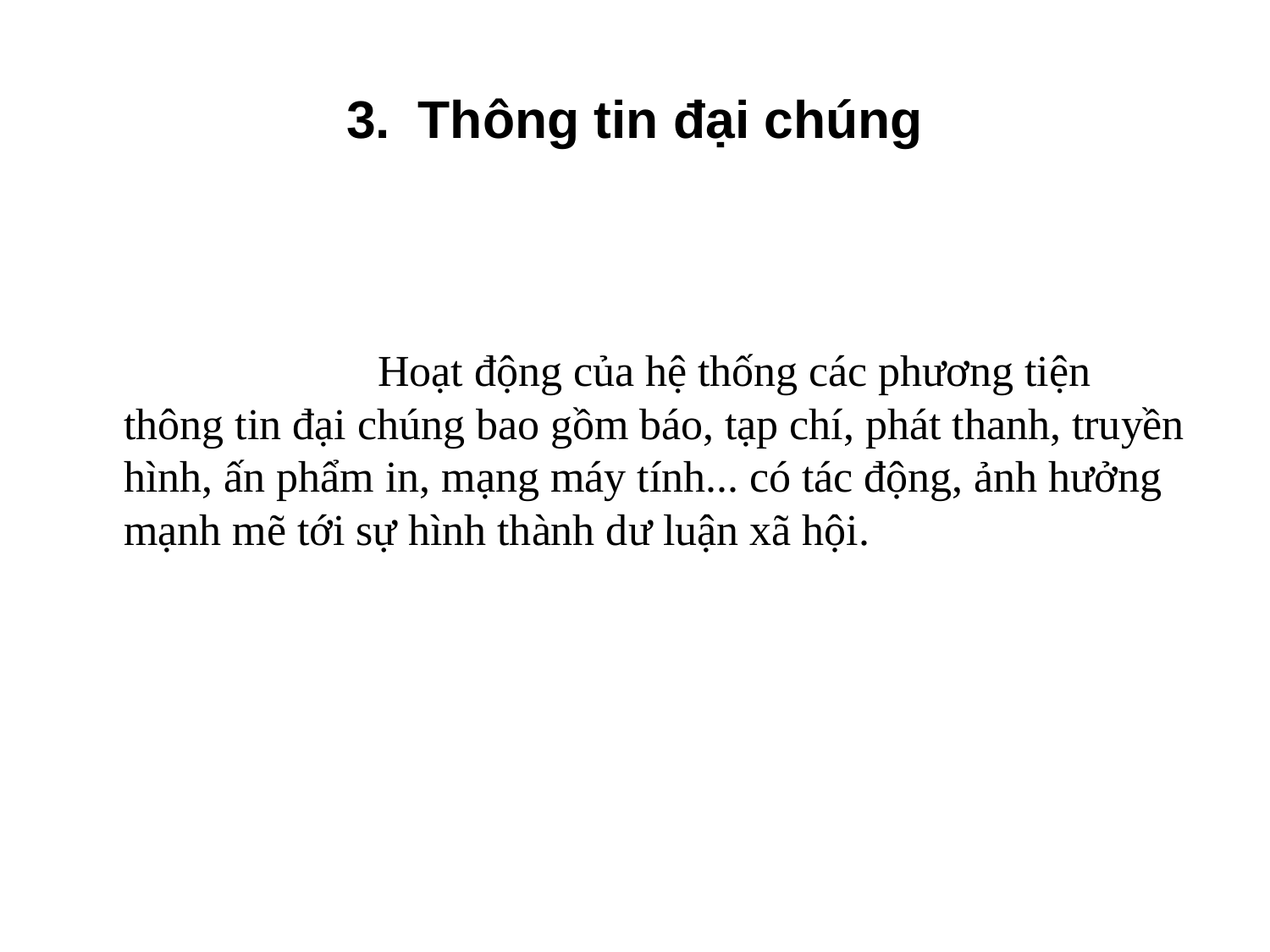

# Thông tin đại chúng
  			Hoạt động của hệ thống các phương tiện thông tin đại chúng bao gồm báo, tạp chí, phát thanh, truyền hình, ấn phẩm in, mạng máy tính... có tác động, ảnh hưởng mạnh mẽ tới sự hình thành dư luận xã hội.